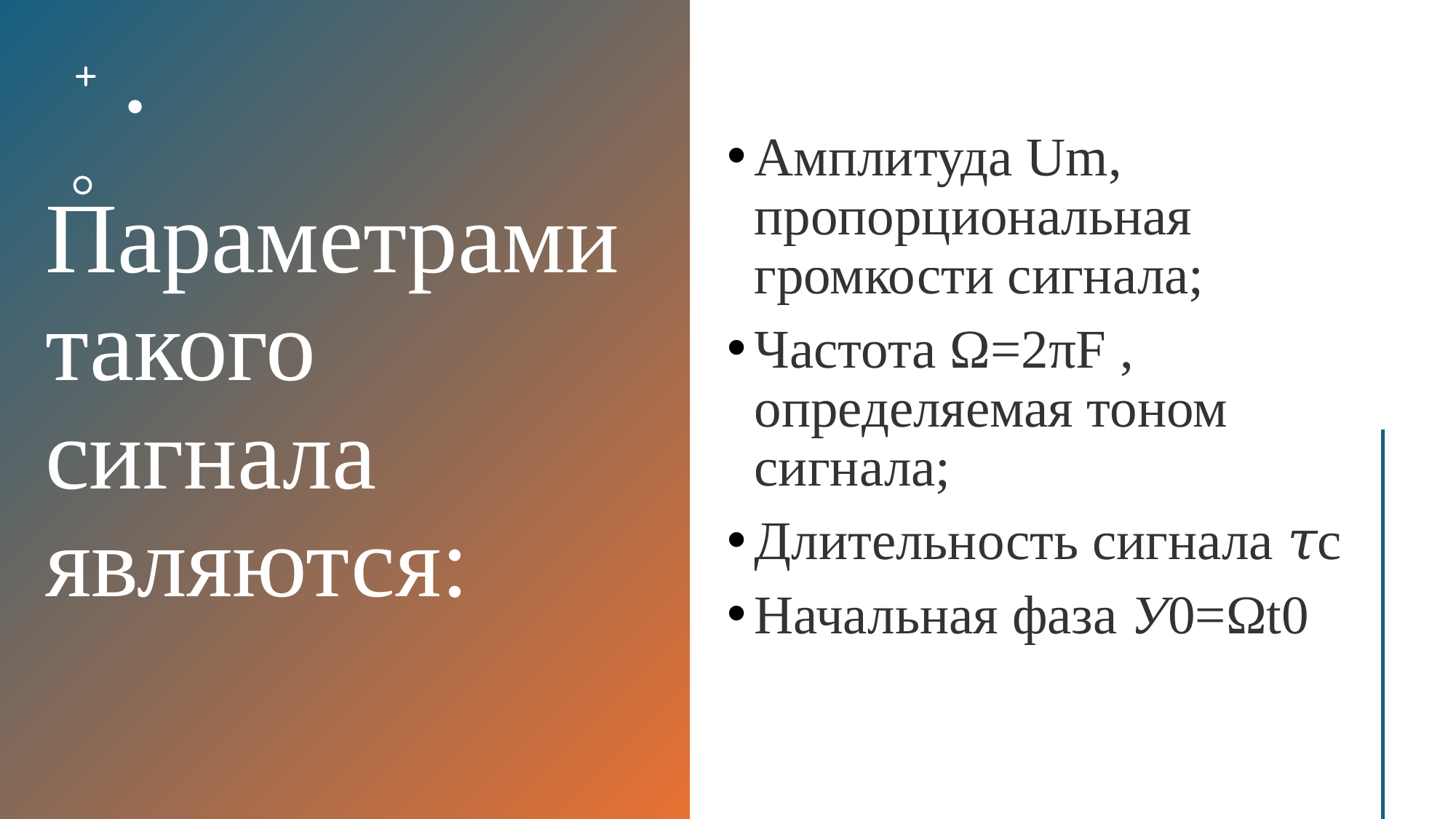

Амплитуда Um, пропорциональная громкости сигнала;
Частота Ω=2πF , определяемая тоном сигнала;
Длительность сигнала 𝜏с
Начальная фаза У0=Ωt0

# Параметрами такого сигнала являются: